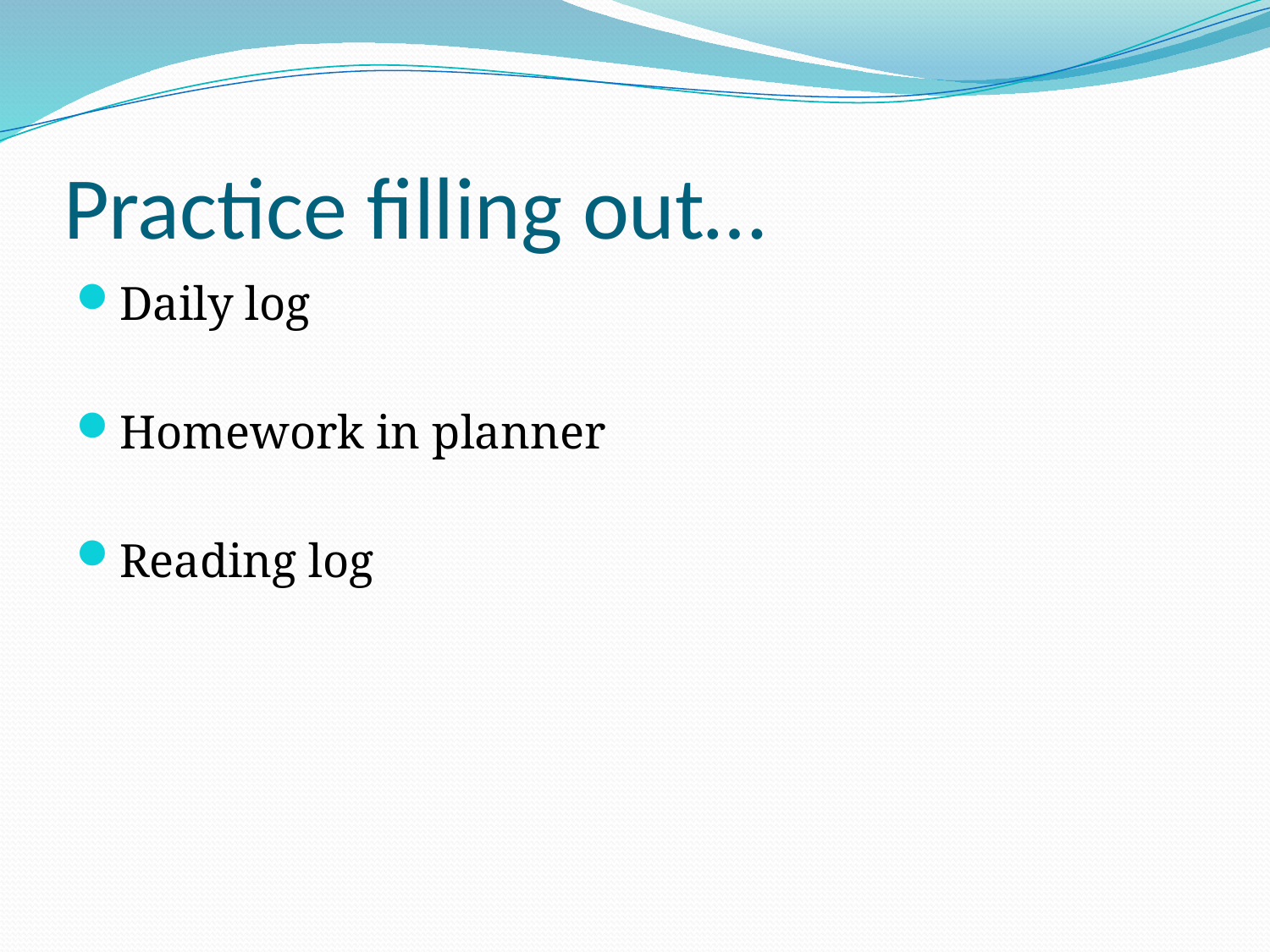

# Practice filling out…
Daily log

Homework in planner

Reading log